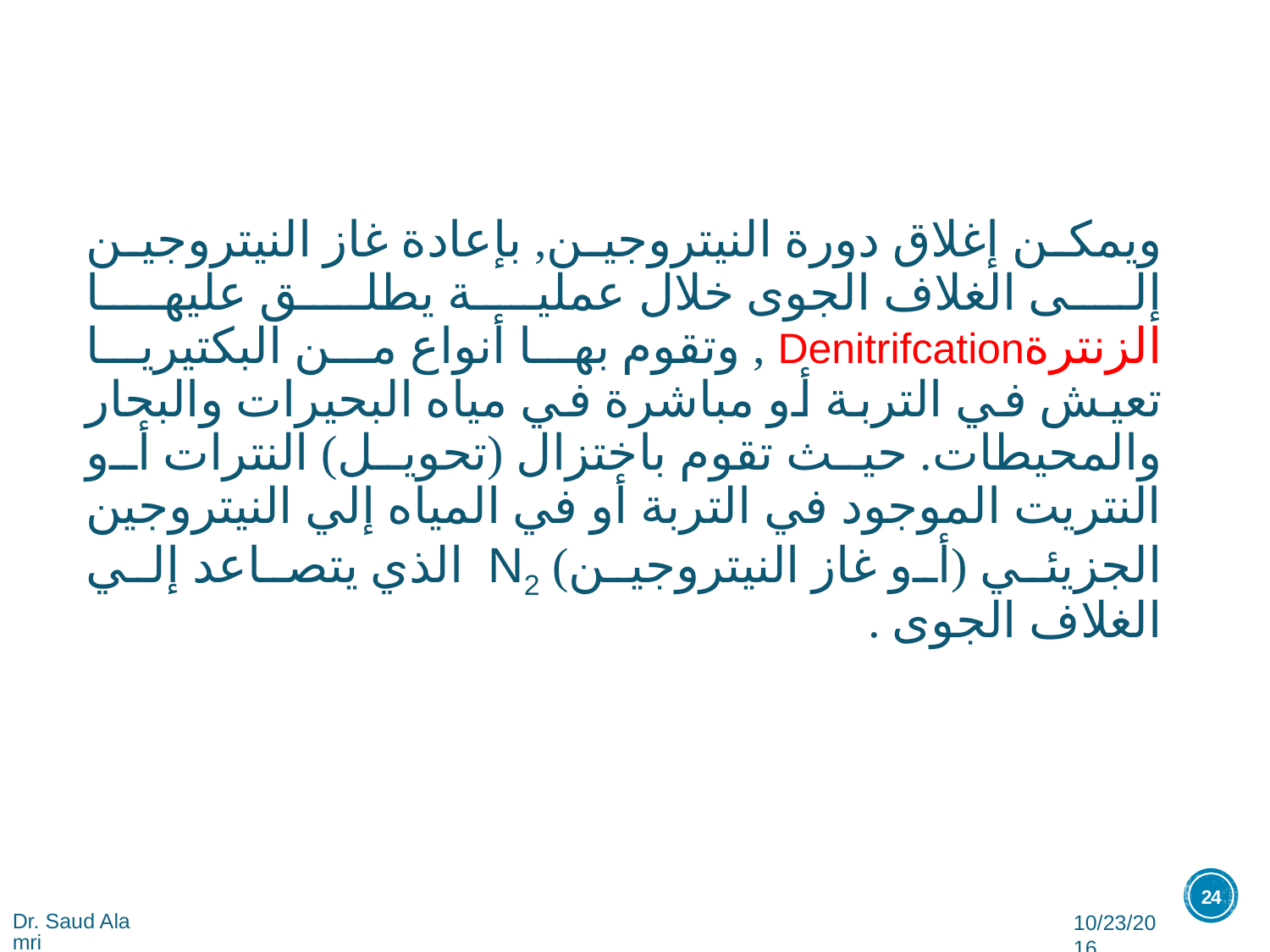

ويمكن إغلاق دورة النيتروجين, بإعادة غاز النيتروجين إلى الغلاف الجوى خلال عملية يطلق عليها الزنترةDenitrifcation , وتقوم بها أنواع من البكتيريا تعيش في التربة أو مباشرة في مياه البحيرات والبحار والمحيطات. حيث تقوم باختزال (تحويل) النترات أو النتريت الموجود في التربة أو في المياه إلي النيتروجين الجزيئي (أو غاز النيتروجين) N2  الذي يتصاعد إلي الغلاف الجوى .

24
Dr. Saud Alamri
10/23/2016